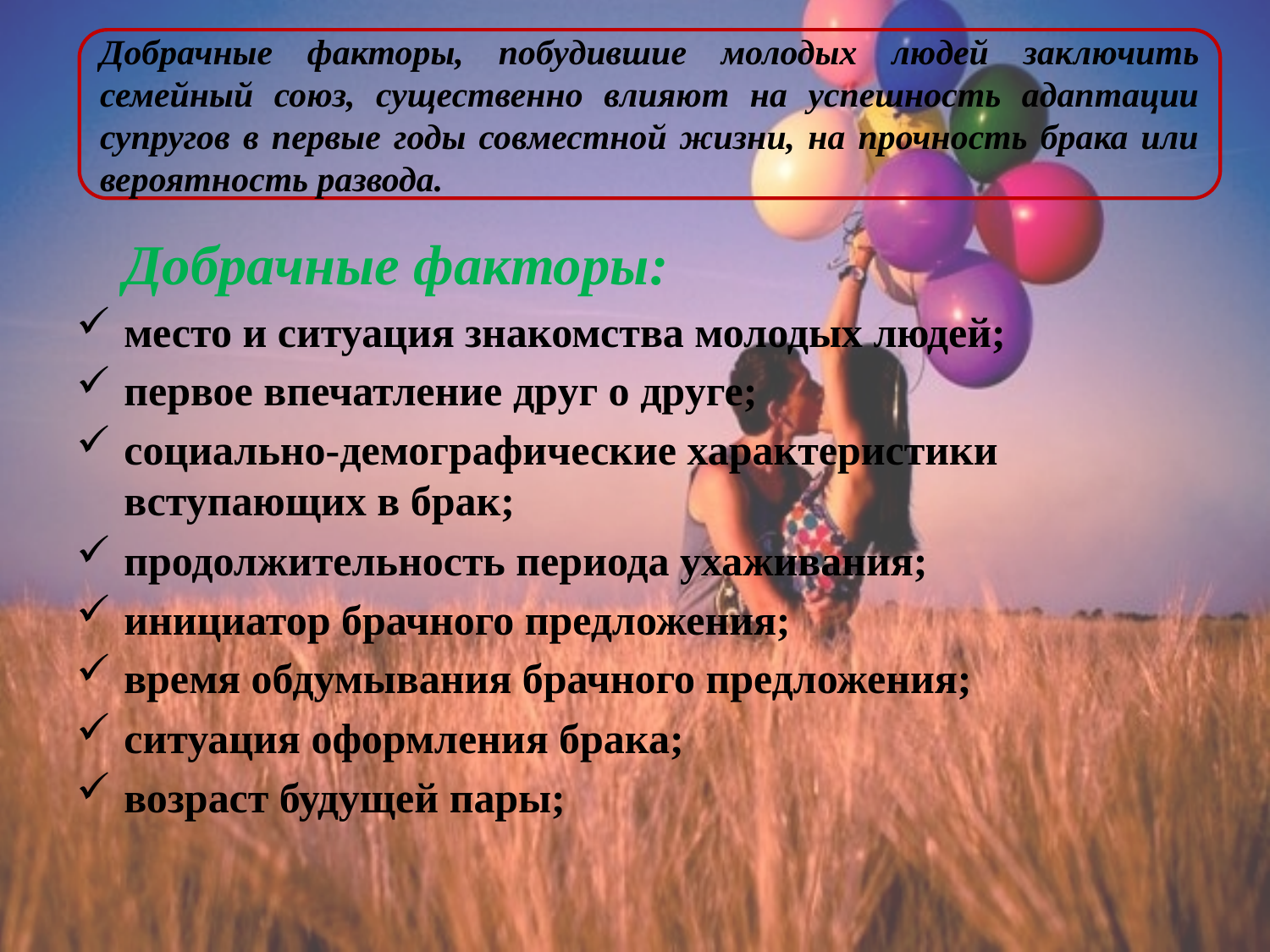

Добрачные факторы, побудившие молодых людей заключить семейный союз, существенно влияют на успешность адаптации супругов в первые годы совместной жизни, на прочность брака или вероятность развода.
	Добрачные факторы:
место и ситуация знакомства молодых людей;
первое впечатление друг о друге;
социально-демографические характеристики вступающих в брак;
продолжительность периода ухаживания;
инициатор брачного предложения;
время обдумывания брачного предложения;
ситуация оформления брака;
возраст будущей пары;